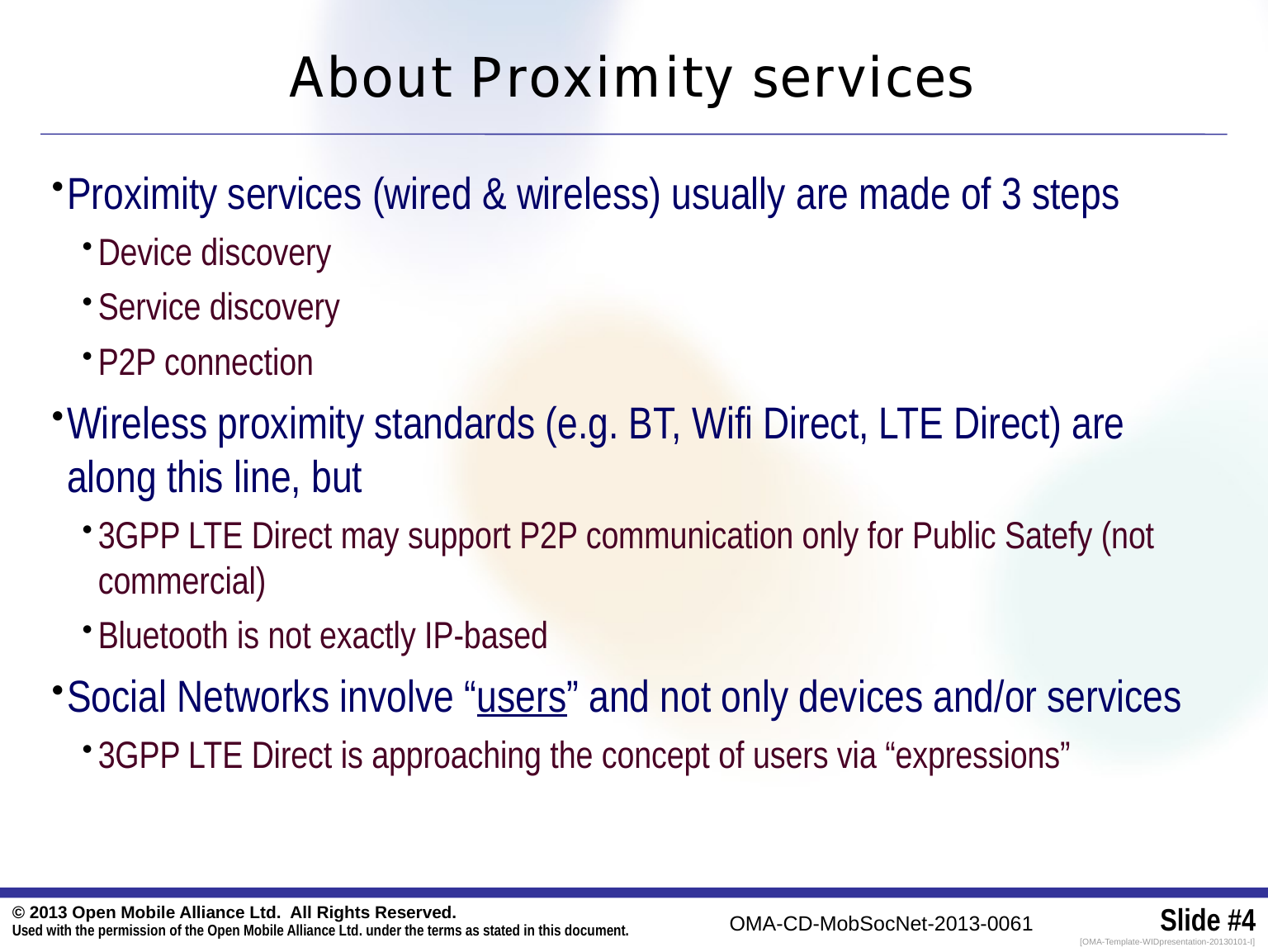

# About Proximity services
Proximity services (wired & wireless) usually are made of 3 steps
Device discovery
Service discovery
P2P connection
Wireless proximity standards (e.g. BT, Wifi Direct, LTE Direct) are along this line, but
3GPP LTE Direct may support P2P communication only for Public Satefy (not commercial)
Bluetooth is not exactly IP-based
Social Networks involve “users” and not only devices and/or services
3GPP LTE Direct is approaching the concept of users via “expressions”